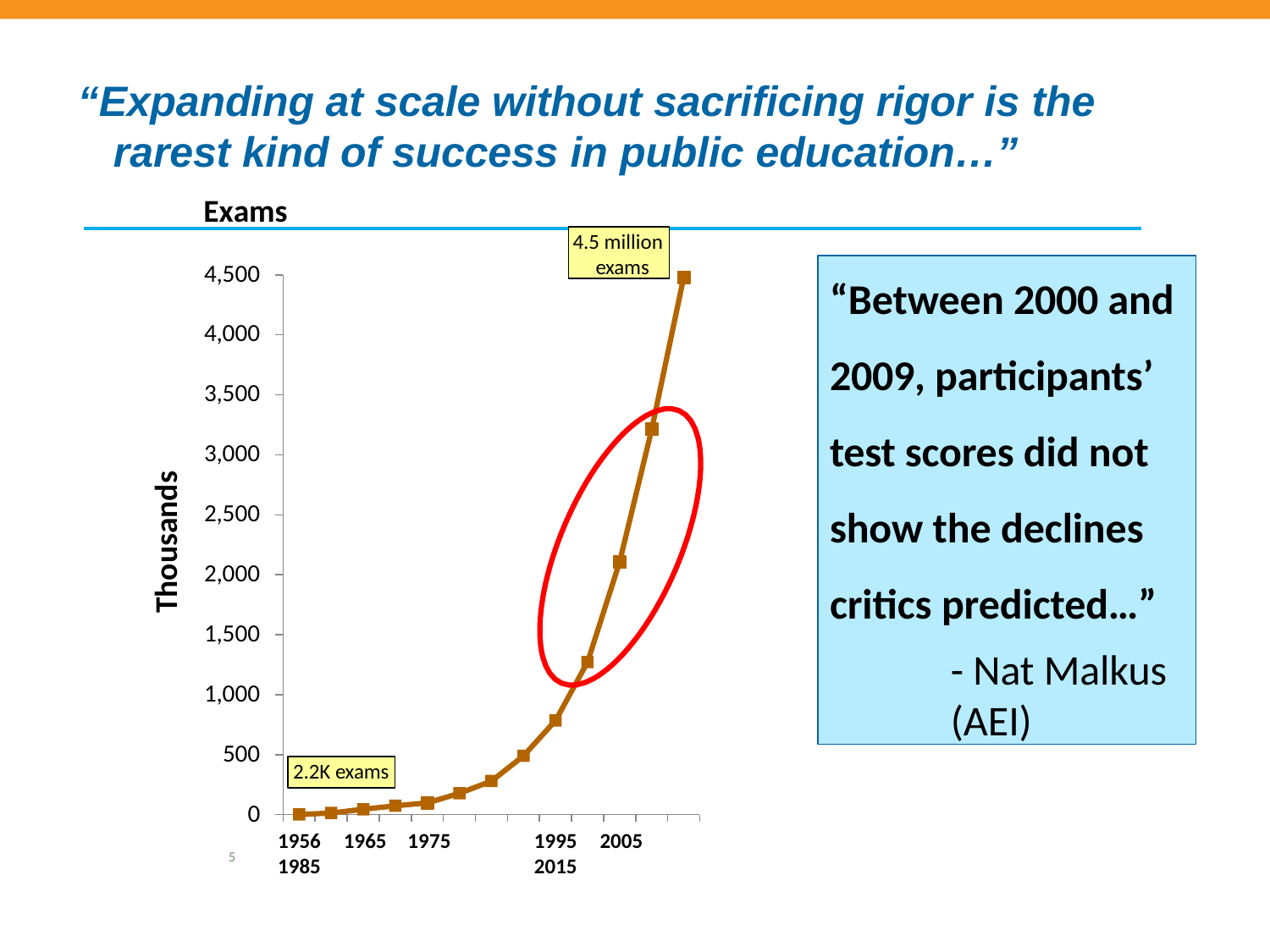

# “Expanding at scale without sacrificing rigor is the  rarest kind of success in public education…”
Exams
4.5 million  exams
4,500

4,000

3,500

3,000

Thousands
2,500

2,000

1,500

1,000

500

2.2K exams

0

1956	1965	1975	1985
1995	2005	2015
5
“Between 2000 and
2009, participants’  test scores did not  show the declines  critics predicted…”
- Nat Malkus (AEI)